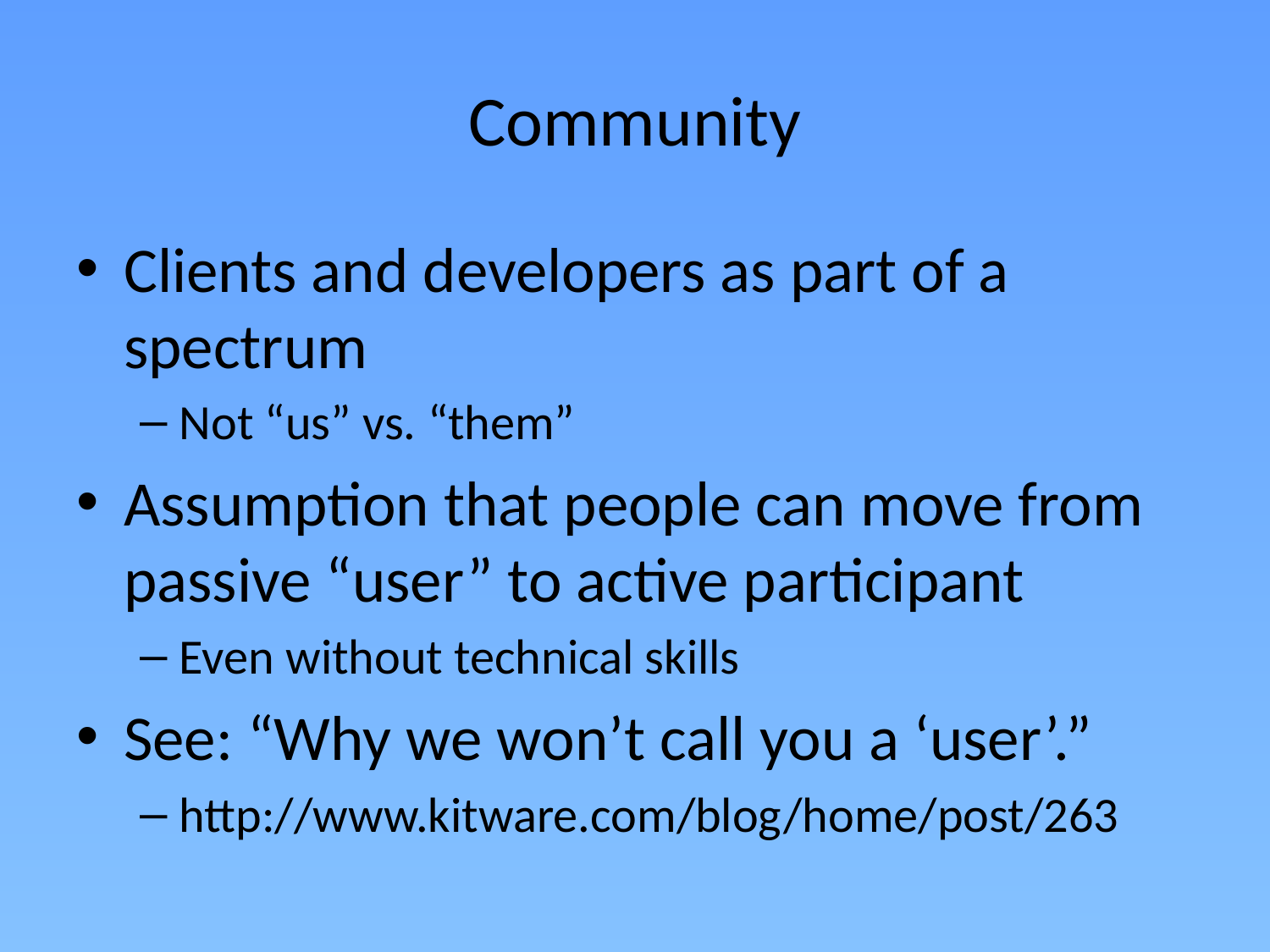

# Community
Clients and developers as part of a spectrum
Not “us” vs. “them”
Assumption that people can move from passive “user” to active participant
Even without technical skills
See: “Why we won’t call you a ‘user’.”
http://www.kitware.com/blog/home/post/263